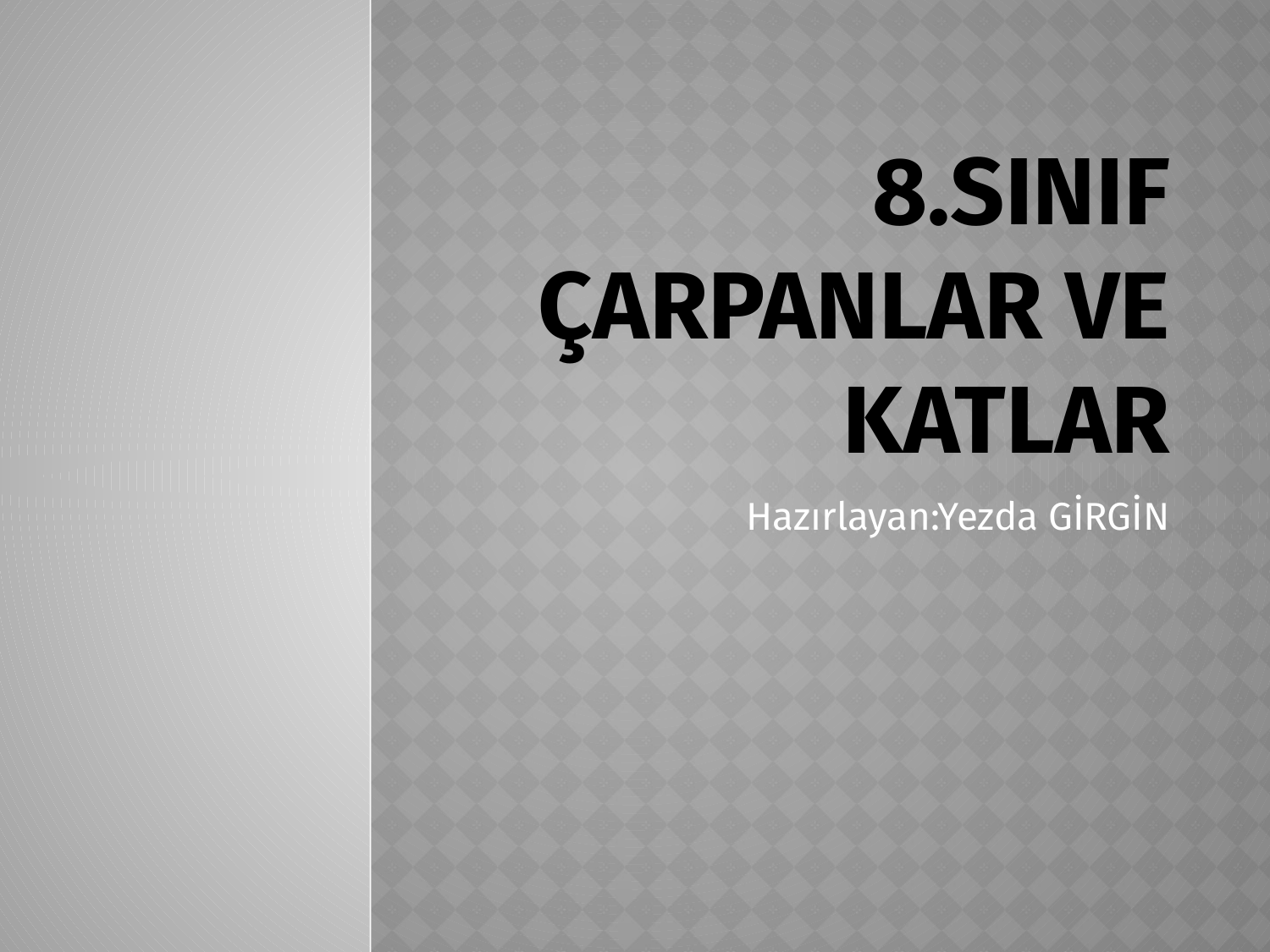

# 8.SINIF ÇARPANLAR VE KATLAR
Hazırlayan:Yezda GİRGİN